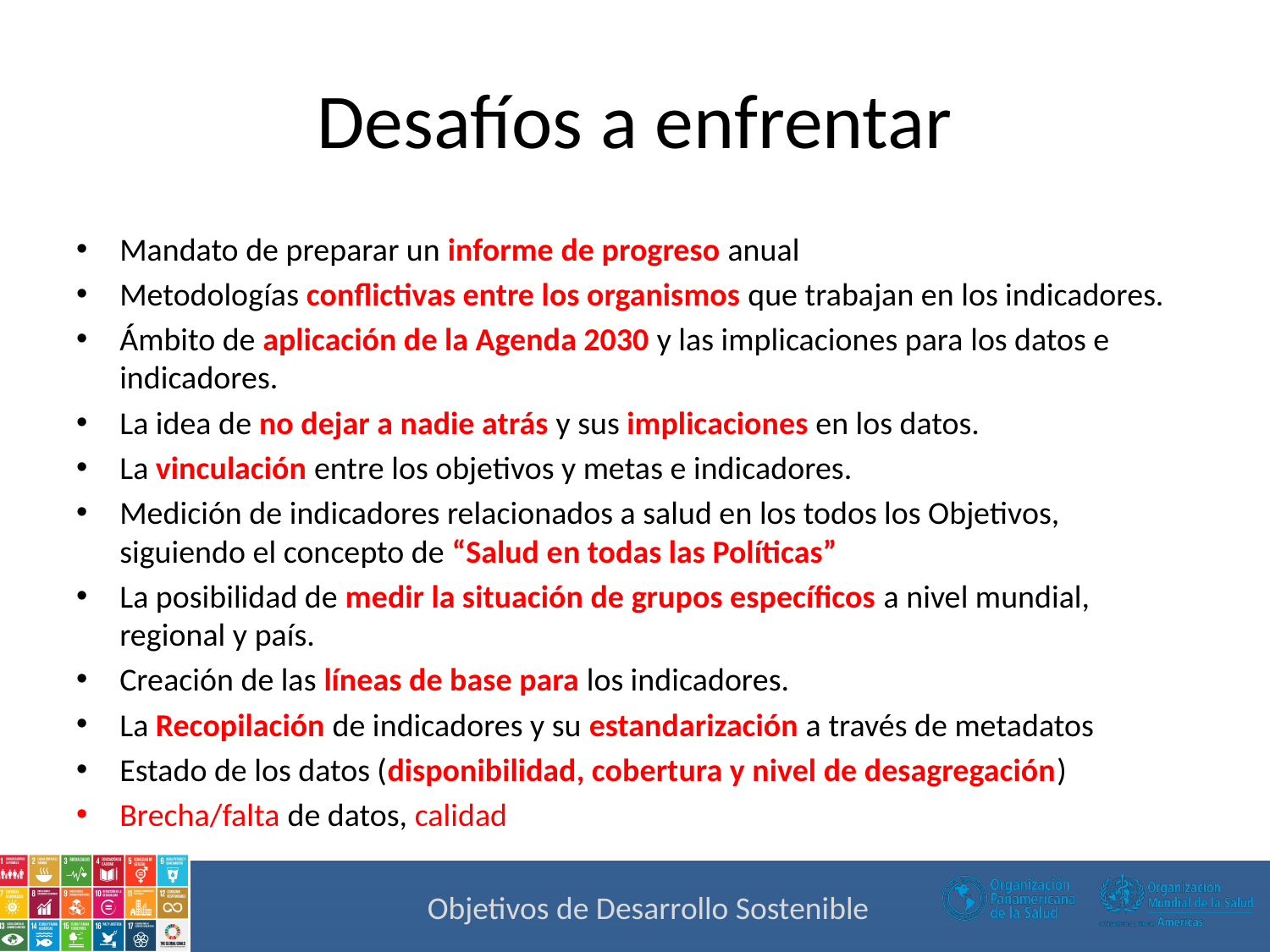

# Desafíos a enfrentar
Mandato de preparar un informe de progreso anual
Metodologías conflictivas entre los organismos que trabajan en los indicadores.
Ámbito de aplicación de la Agenda 2030 y las implicaciones para los datos e indicadores.
La idea de no dejar a nadie atrás y sus implicaciones en los datos.
La vinculación entre los objetivos y metas e indicadores.
Medición de indicadores relacionados a salud en los todos los Objetivos, siguiendo el concepto de “Salud en todas las Políticas”
La posibilidad de medir la situación de grupos específicos a nivel mundial, regional y país.
Creación de las líneas de base para los indicadores.
La Recopilación de indicadores y su estandarización a través de metadatos
Estado de los datos (disponibilidad, cobertura y nivel de desagregación)
Brecha/falta de datos, calidad